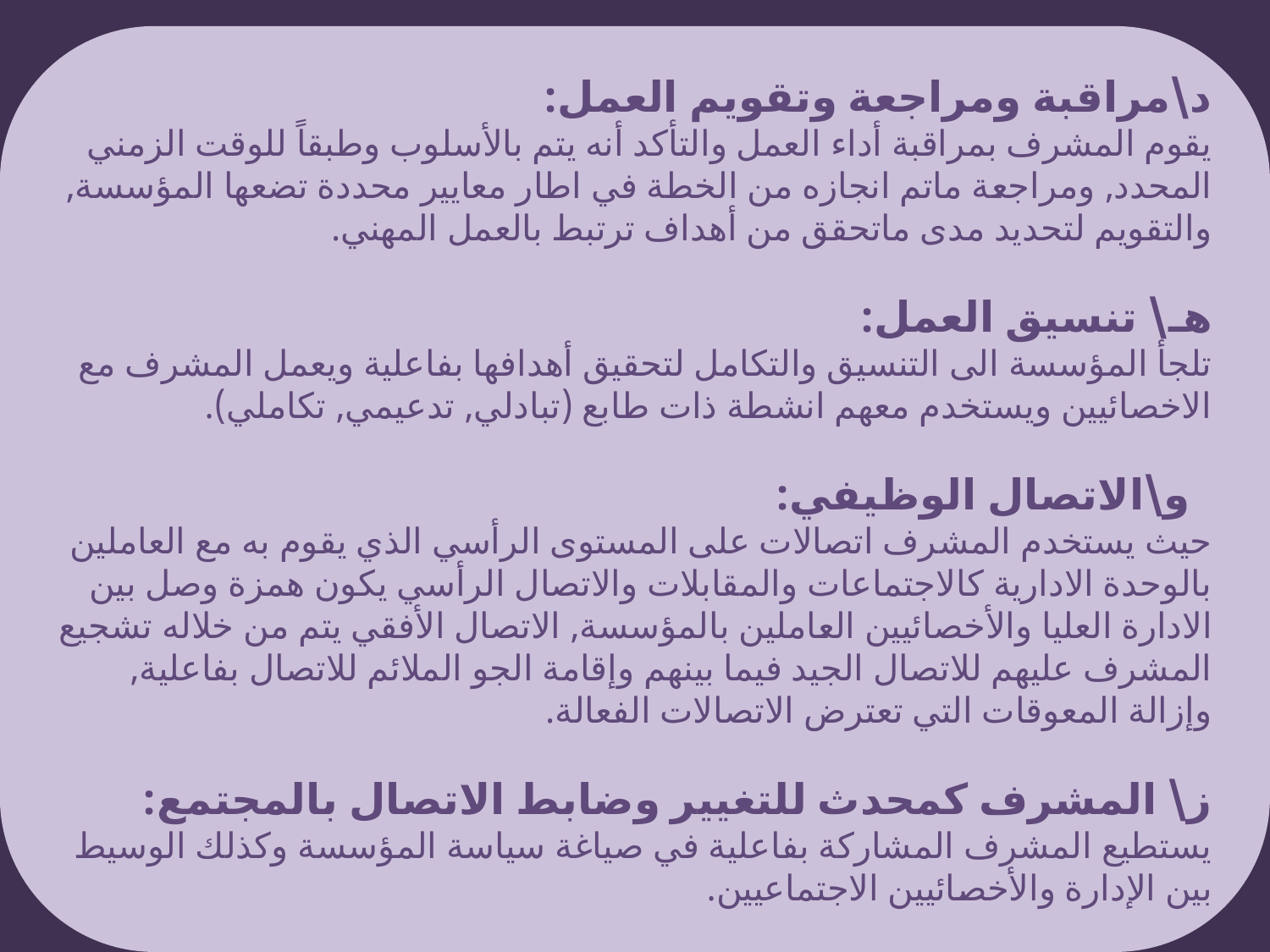

د\مراقبة ومراجعة وتقويم العمل:
يقوم المشرف بمراقبة أداء العمل والتأكد أنه يتم بالأسلوب وطبقاً للوقت الزمني المحدد, ومراجعة ماتم انجازه من الخطة في اطار معايير محددة تضعها المؤسسة, والتقويم لتحديد مدى ماتحقق من أهداف ترتبط بالعمل المهني.

هـ\ تنسيق العمل:
تلجأ المؤسسة الى التنسيق والتكامل لتحقيق أهدافها بفاعلية ويعمل المشرف مع الاخصائيين ويستخدم معهم انشطة ذات طابع (تبادلي, تدعيمي, تكاملي).

  و\الاتصال الوظيفي:
حيث يستخدم المشرف اتصالات على المستوى الرأسي الذي يقوم به مع العاملين بالوحدة الادارية كالاجتماعات والمقابلات والاتصال الرأسي يكون همزة وصل بين الادارة العليا والأخصائيين العاملين بالمؤسسة, الاتصال الأفقي يتم من خلاله تشجيع المشرف عليهم للاتصال الجيد فيما بينهم وإقامة الجو الملائم للاتصال بفاعلية, وإزالة المعوقات التي تعترض الاتصالات الفعالة.

ز\ المشرف كمحدث للتغيير وضابط الاتصال بالمجتمع:
يستطيع المشرف المشاركة بفاعلية في صياغة سياسة المؤسسة وكذلك الوسيط بين الإدارة والأخصائيين الاجتماعيين.